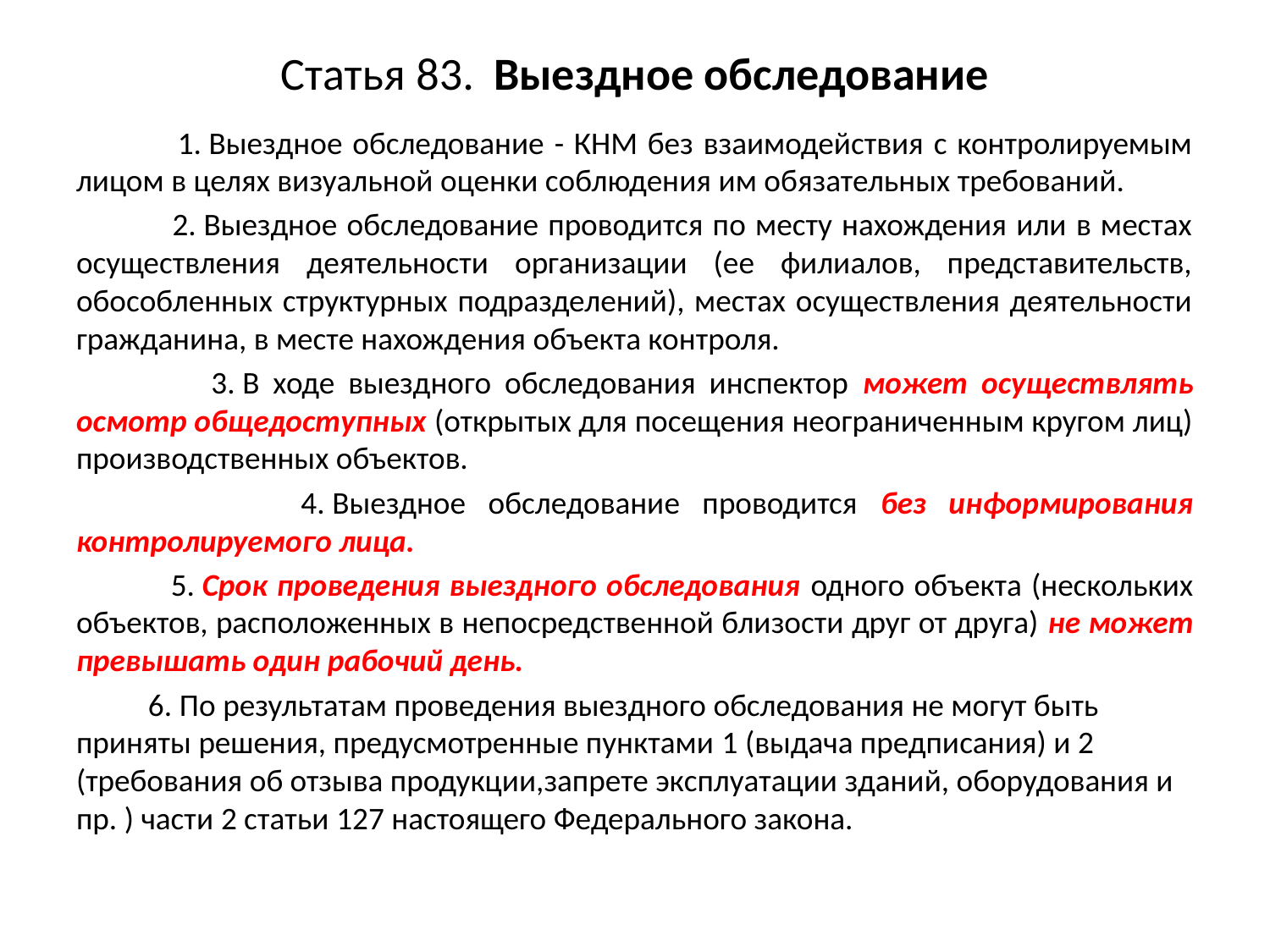

# Статья 83.	Выездное обследование
          1. Выездное обследование - КНМ без взаимодействия с контролируемым лицом в целях визуальной оценки соблюдения им обязательных требований.
          2. Выездное обследование проводится по месту нахождения или в местах осуществления деятельности организации (ее филиалов, представительств, обособленных структурных подразделений), местах осуществления деятельности гражданина, в месте нахождения объекта контроля.
          3. В ходе выездного обследования инспектор может осуществлять осмотр общедоступных (открытых для посещения неограниченным кругом лиц) производственных объектов.
          4. Выездное обследование проводится без информирования контролируемого лица.
          5. Срок проведения выездного обследования одного объекта (нескольких объектов, расположенных в непосредственной близости друг от друга) не может превышать один рабочий день.
          6. По результатам проведения выездного обследования не могут быть приняты решения, предусмотренные пунктами 1 (выдача предписания) и 2 (требования об отзыва продукции,запрете эксплуатации зданий, оборудования и пр. ) части 2 статьи 127 настоящего Федерального закона.